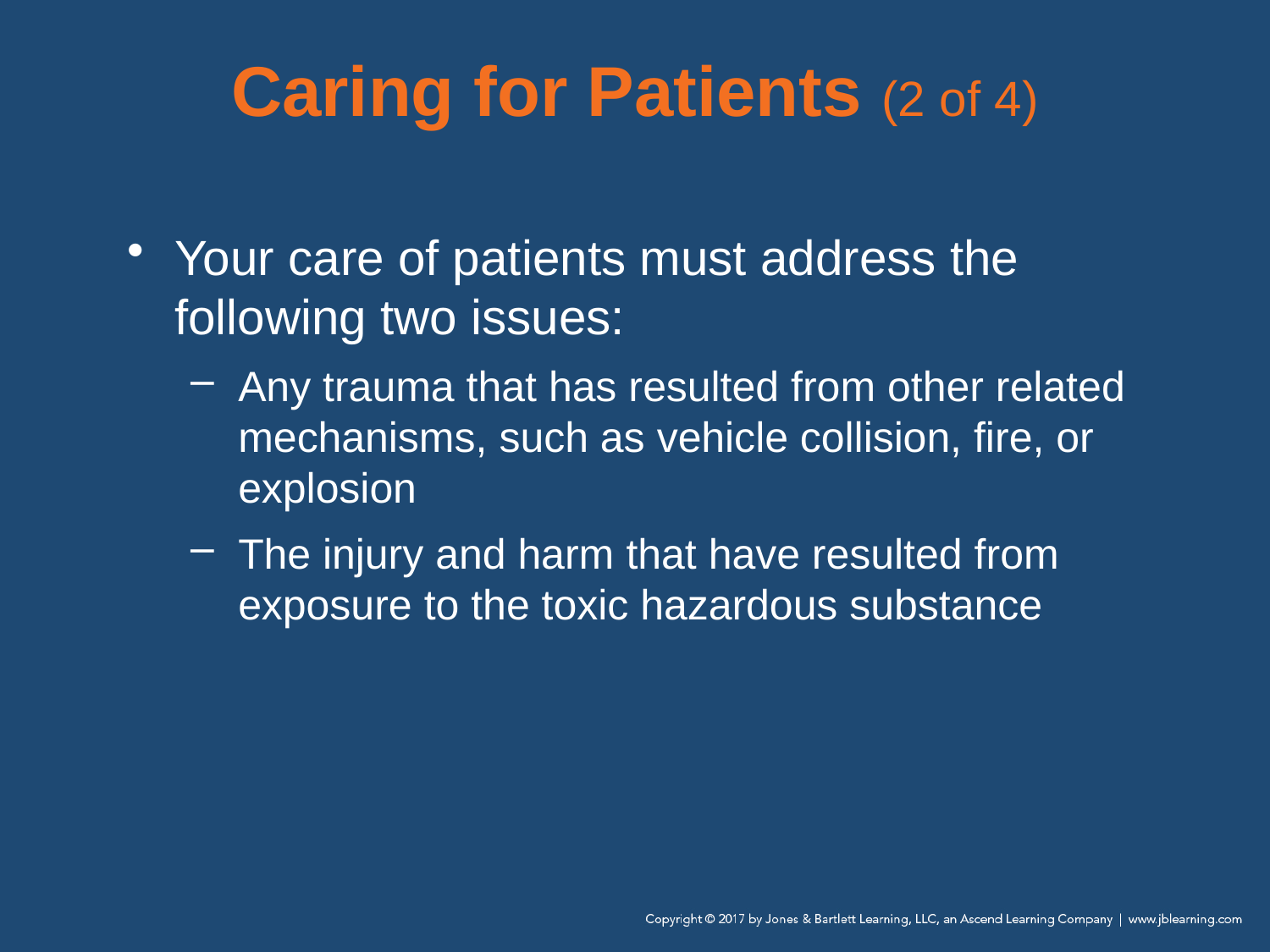

# Caring for Patients (2 of 4)
Your care of patients must address the following two issues:
Any trauma that has resulted from other related mechanisms, such as vehicle collision, fire, or explosion
The injury and harm that have resulted from exposure to the toxic hazardous substance